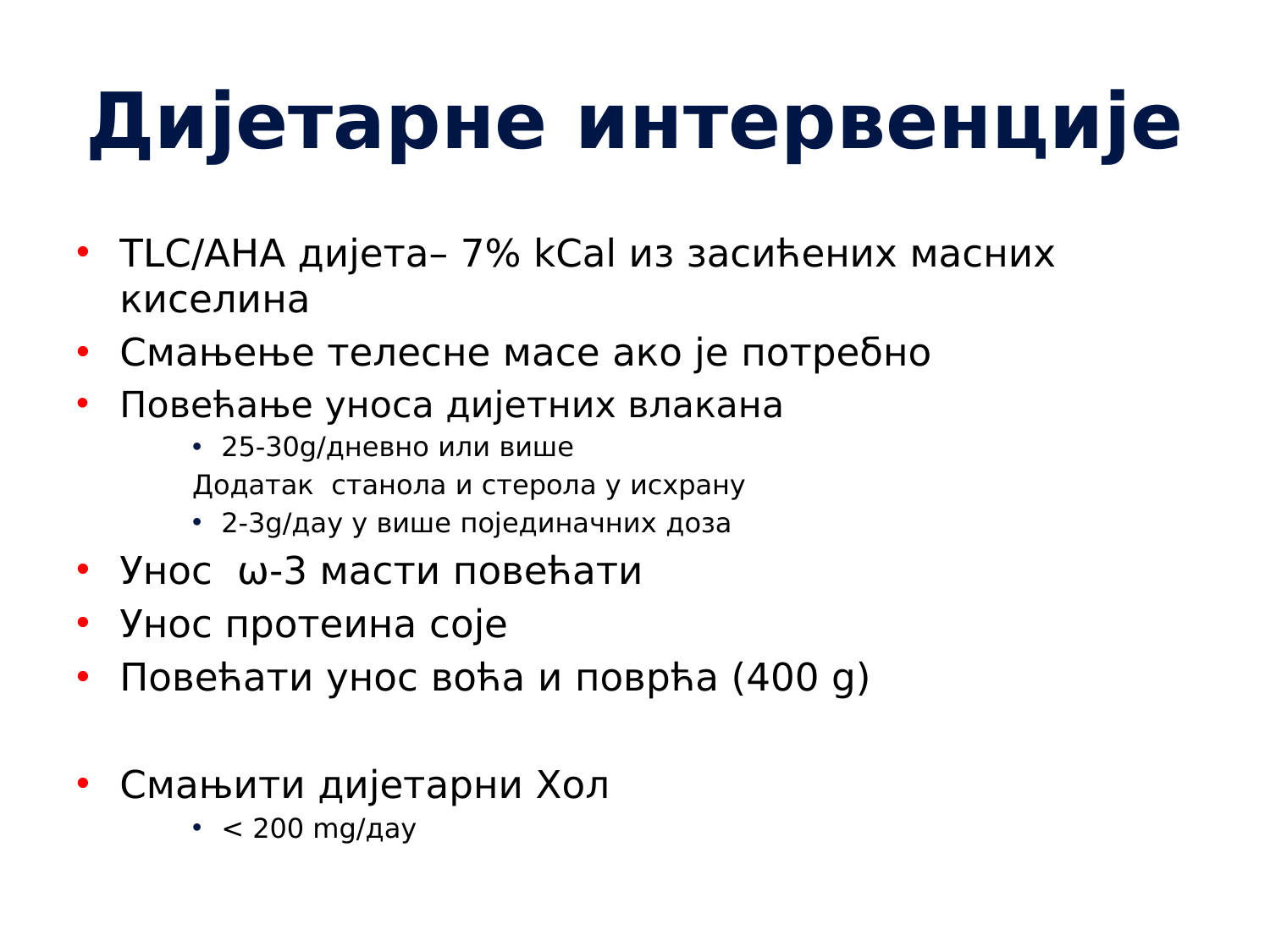

# Дијетарне интервенције
TLC/АHА дијета– 7% kCal из засићених масних киселина
Смањење телесне масе ако је потребно
Повећање уноса дијетних влакана
25-30g/дневно или више
Додатак  станола и стерола у исхрану
2-3g/даy у више појединачних доза
Унос  ω-3 масти повећати
Унос протеина соје
Повећати унос воћа и поврћа (400 g)

Смањити дијетарни Хол
< 200 mg/даy